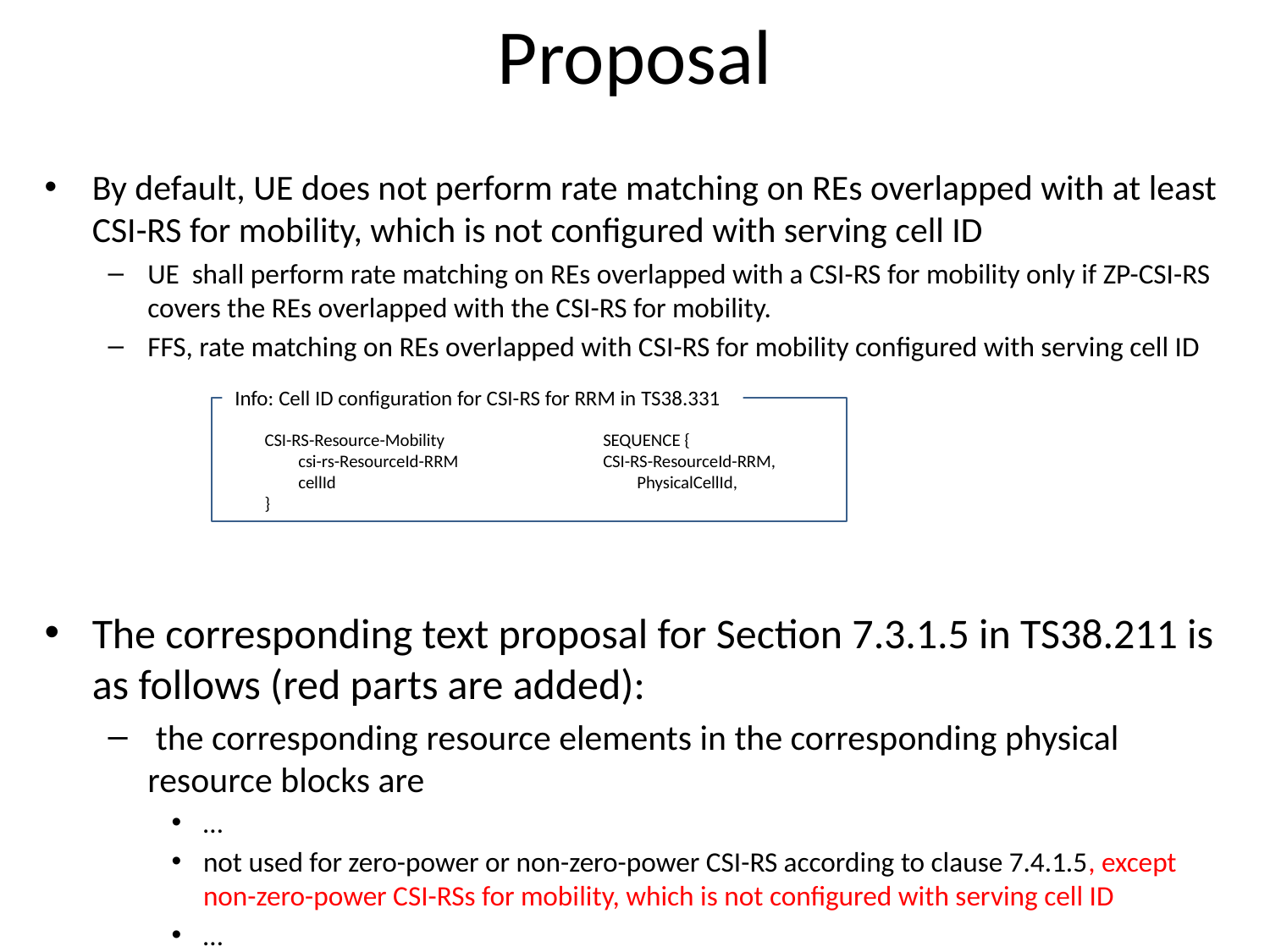

# Proposal
By default, UE does not perform rate matching on REs overlapped with at least CSI-RS for mobility, which is not configured with serving cell ID
UE  shall perform rate matching on REs overlapped with a CSI-RS for mobility only if ZP-CSI-RS covers the REs overlapped with the CSI-RS for mobility.
FFS, rate matching on REs overlapped with CSI-RS for mobility configured with serving cell ID

The corresponding text proposal for Section 7.3.1.5 in TS38.211 is as follows (red parts are added):
 the corresponding resource elements in the corresponding physical resource blocks are
…
not used for zero-power or non-zero-power CSI-RS according to clause 7.4.1.5, except non-zero-power CSI-RSs for mobility, which is not configured with serving cell ID
…

Info: Cell ID configuration for CSI-RS for RRM in TS38.331

CSI-RS-Resource-Mobility					SEQUENCE {
	csi-rs-ResourceId-RRM					CSI-RS-ResourceId-RRM,
	cellId									PhysicalCellId,
}